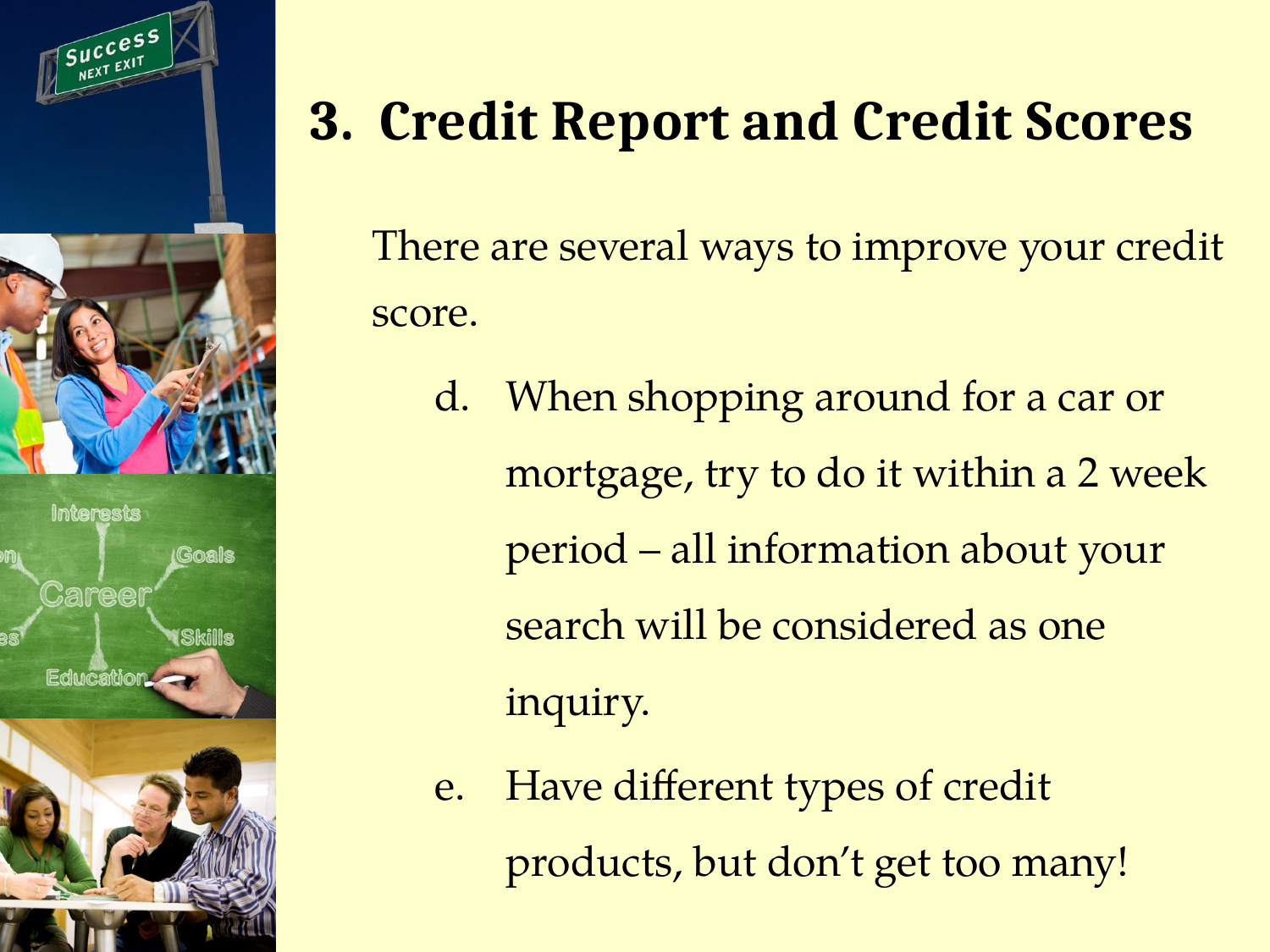

# 3.  Credit Report and Credit Scores
There are several ways to improve your credit score.
When shopping around for a car or mortgage, try to do it within a 2 week period – all information about your search will be considered as one inquiry.
Have different types of credit products, but don’t get too many!